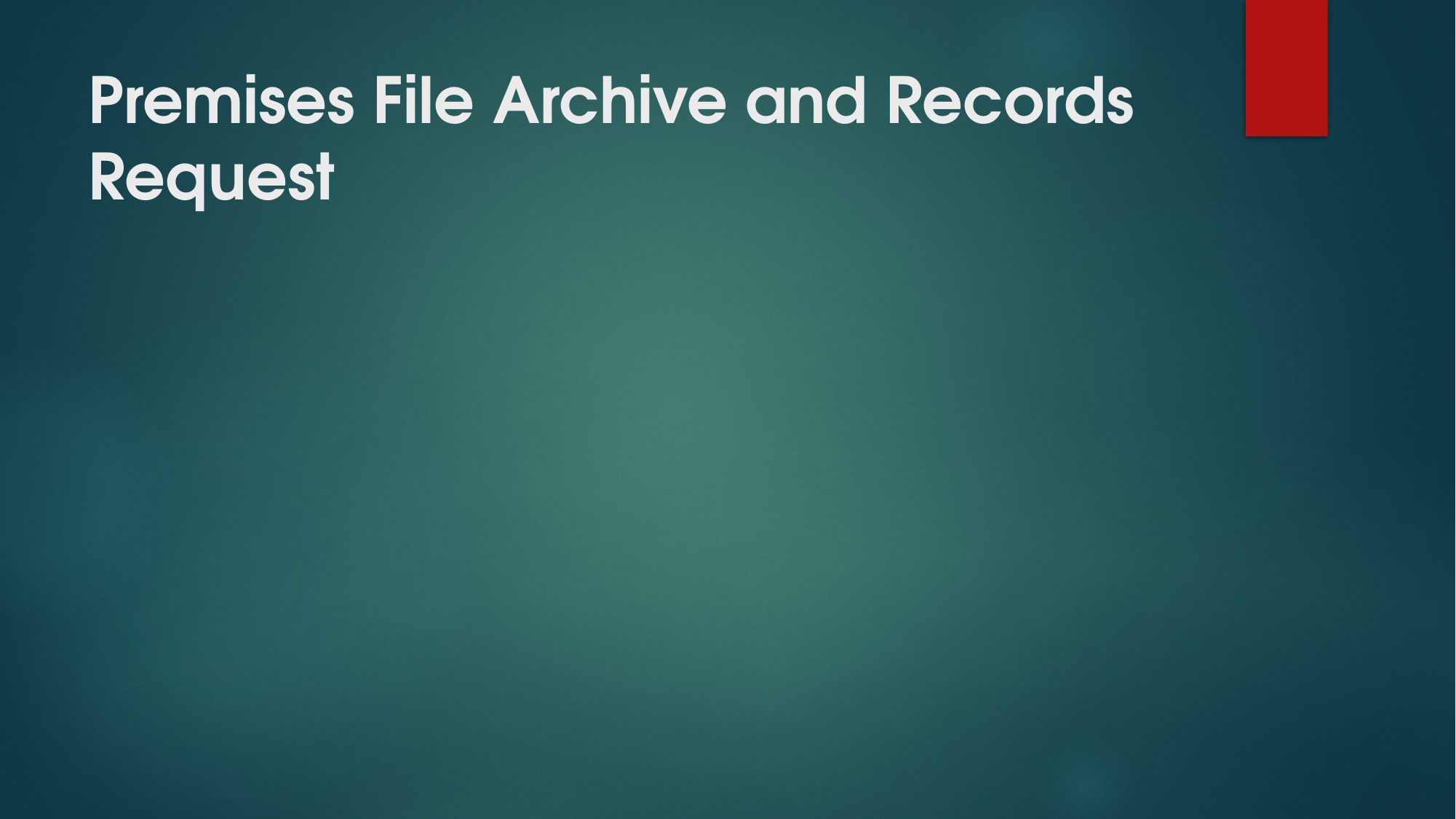

# Premises File Archive and Records Request